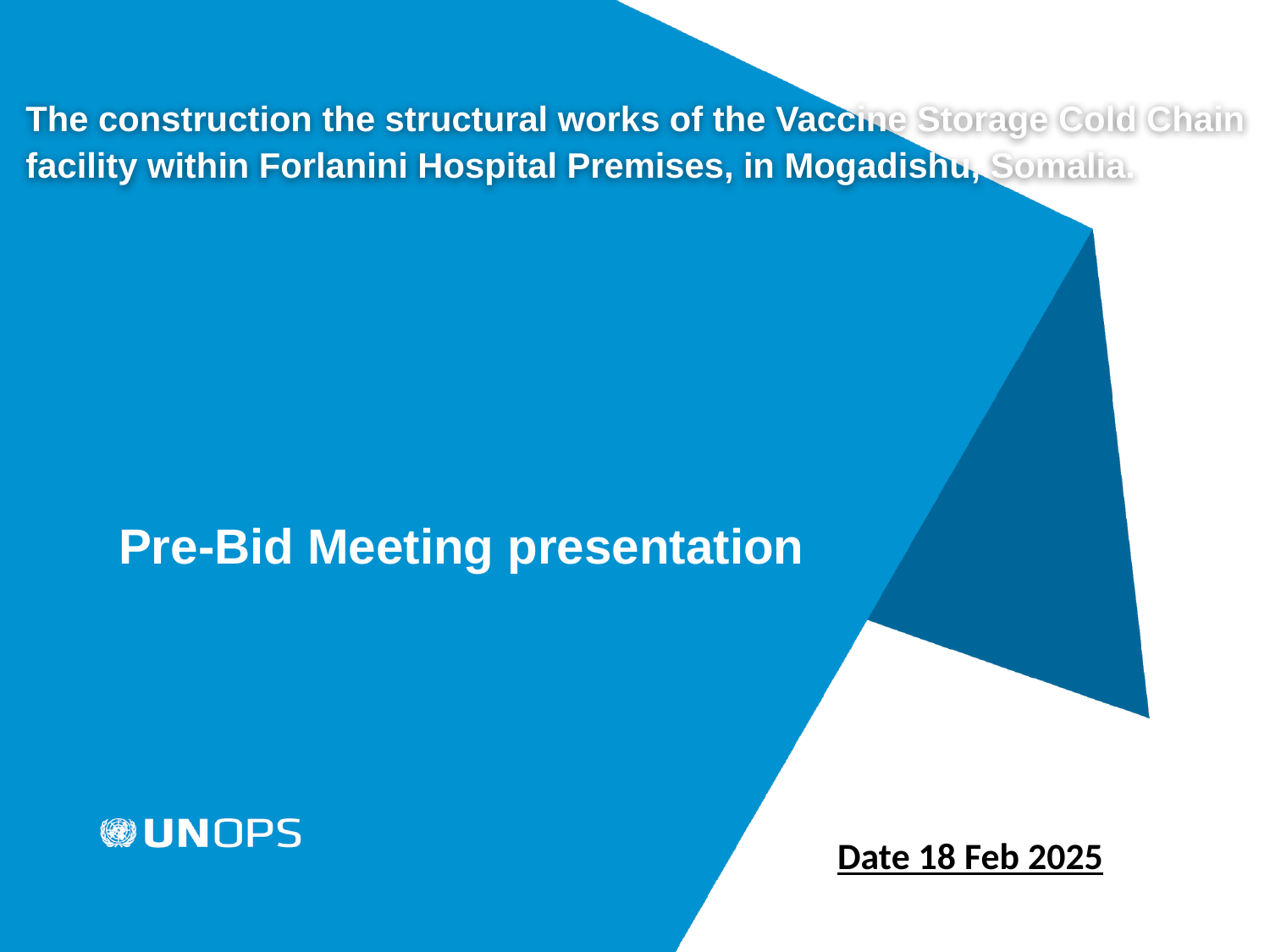

# The construction the structural works of the Vaccine Storage Cold Chain facility within Forlanini Hospital Premises, in Mogadishu, Somalia.

 Pre-Bid Meeting presentation

Date 18 Feb 2025